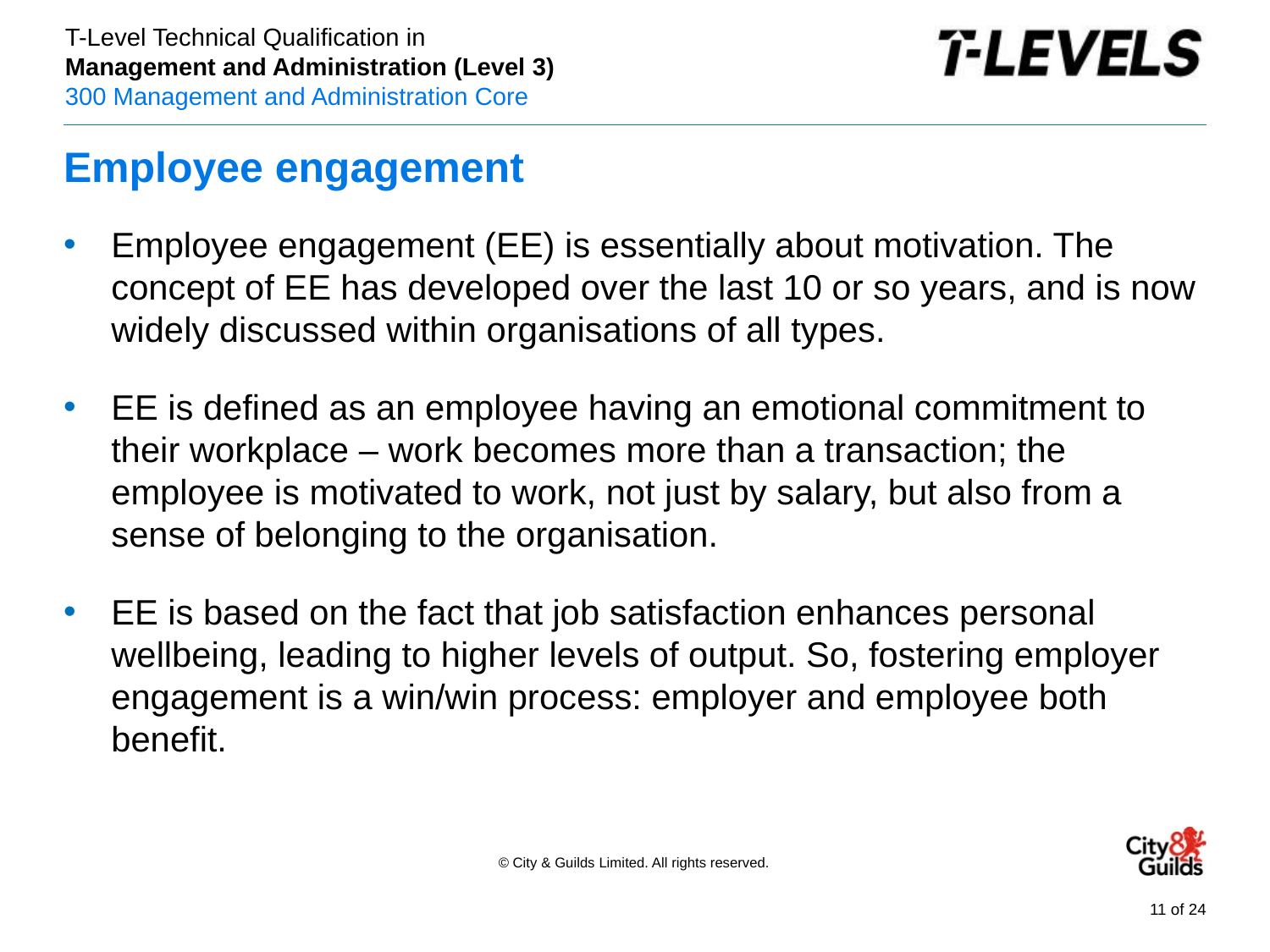

# Employee engagement
Employee engagement (EE) is essentially about motivation. The concept of EE has developed over the last 10 or so years, and is now widely discussed within organisations of all types.
EE is defined as an employee having an emotional commitment to their workplace – work becomes more than a transaction; the employee is motivated to work, not just by salary, but also from a sense of belonging to the organisation.
EE is based on the fact that job satisfaction enhances personal wellbeing, leading to higher levels of output. So, fostering employer engagement is a win/win process: employer and employee both benefit.